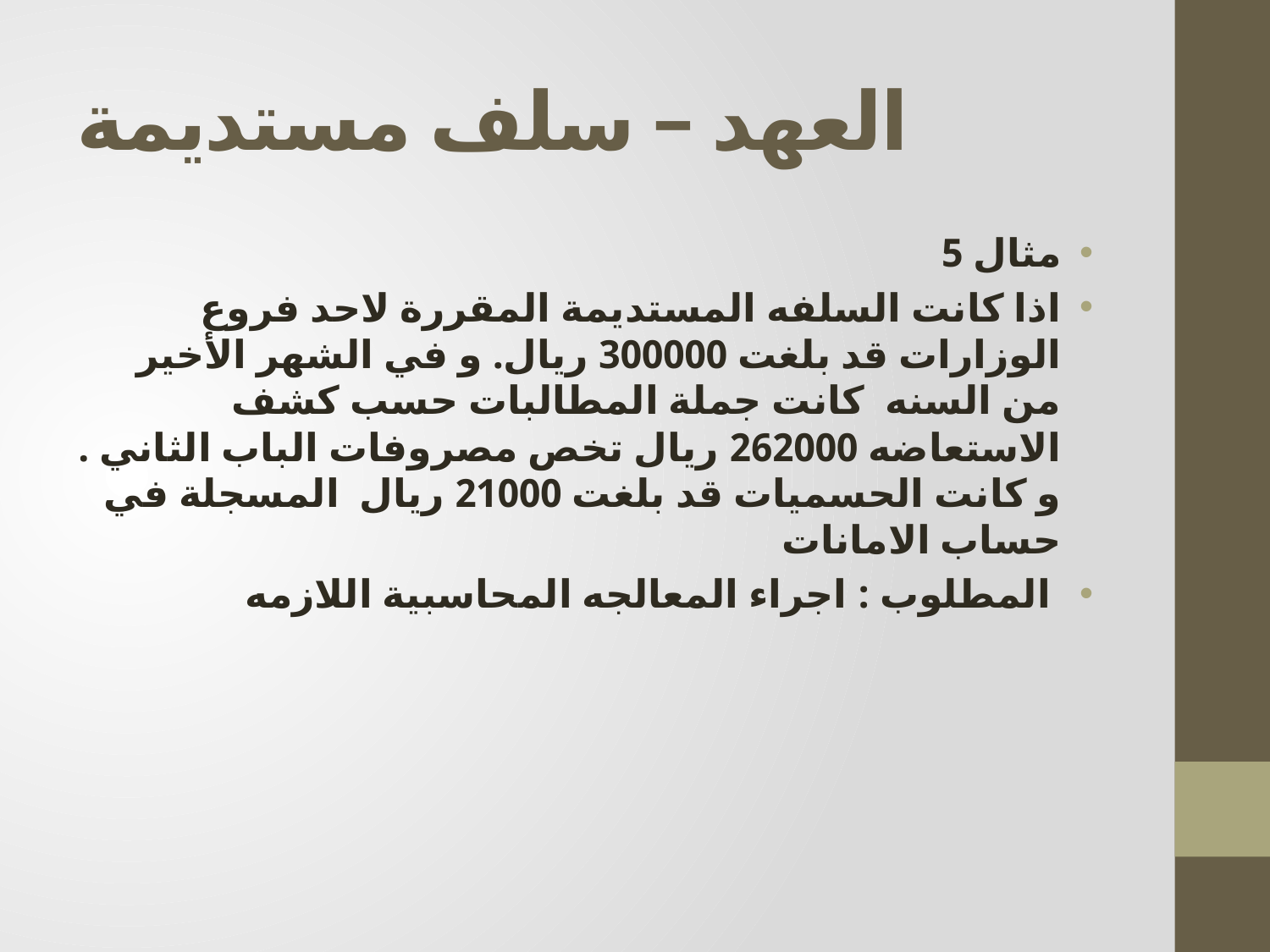

# العهد – سلف مستديمة
مثال 5
اذا كانت السلفه المستديمة المقررة لاحد فروع الوزارات قد بلغت 300000 ريال. و في الشهر الأخير من السنه  كانت جملة المطالبات حسب كشف الاستعاضه 262000 ريال تخص مصروفات الباب الثاني . و كانت الحسميات قد بلغت 21000 ريال  المسجلة في حساب الامانات
 المطلوب : اجراء المعالجه المحاسبية اللازمه